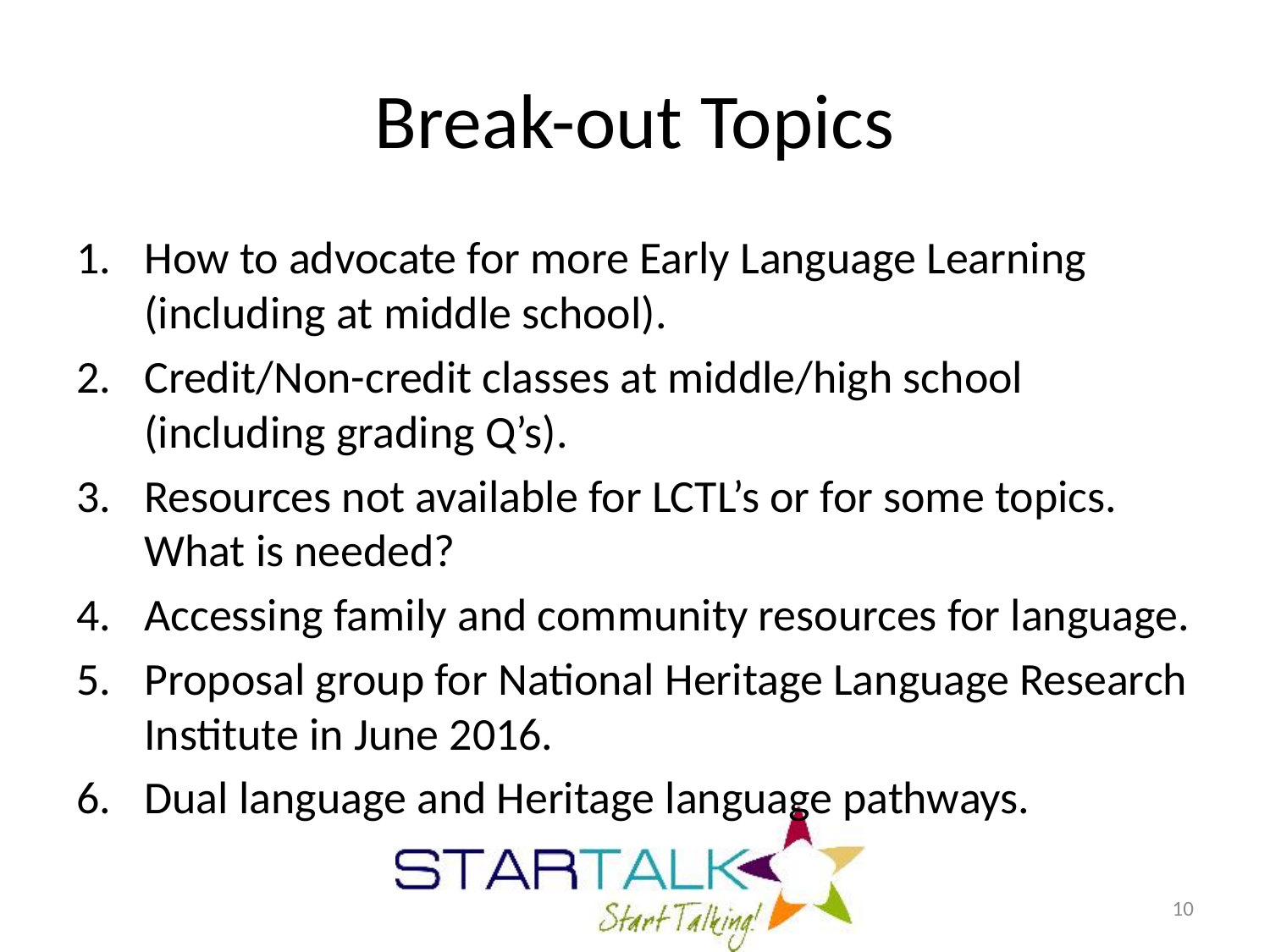

# Break-out Topics
How to advocate for more Early Language Learning (including at middle school).
Credit/Non-credit classes at middle/high school (including grading Q’s).
Resources not available for LCTL’s or for some topics. What is needed?
Accessing family and community resources for language.
Proposal group for National Heritage Language Research Institute in June 2016.
Dual language and Heritage language pathways.

10